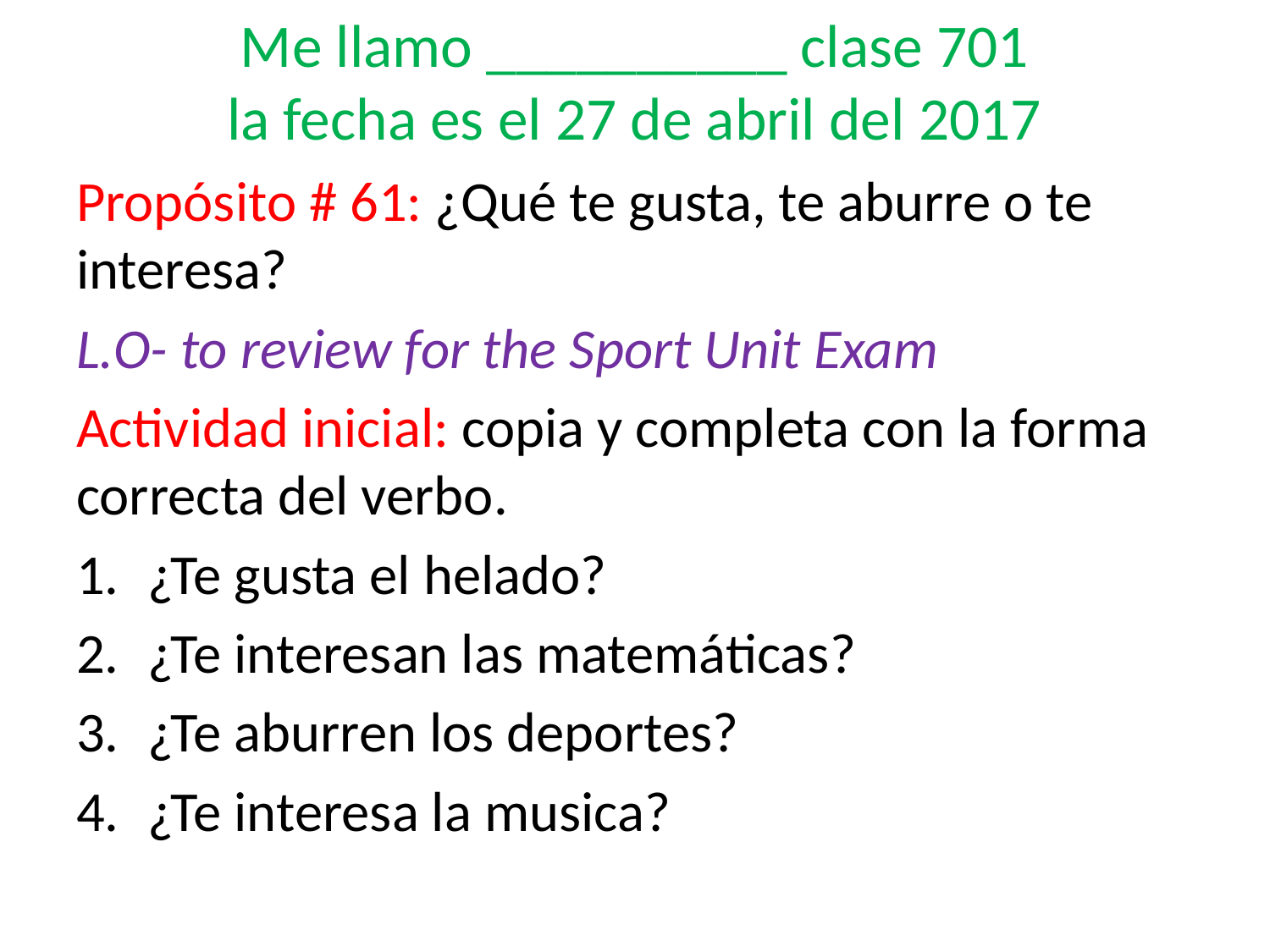

# Me llamo __________ clase 701 la fecha es el 27 de abril del 2017
Propósito # 61: ¿Qué te gusta, te aburre o te interesa?
L.O- to review for the Sport Unit Exam
Actividad inicial: copia y completa con la forma correcta del verbo.
¿Te gusta el helado?
¿Te interesan las matemáticas?
¿Te aburren los deportes?
¿Te interesa la musica?